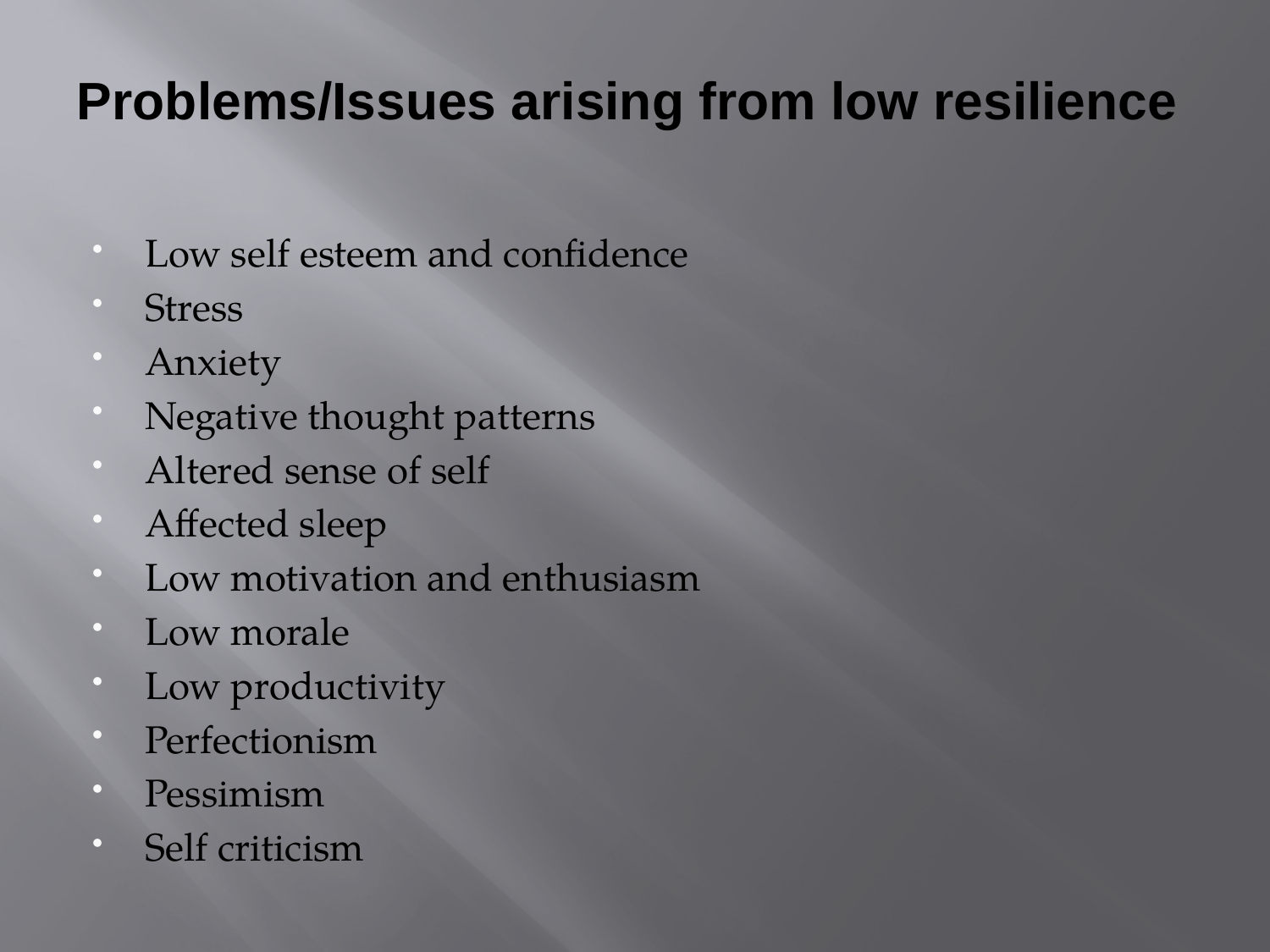

# Problems/Issues arising from low resilience
Low self esteem and confidence
Stress
Anxiety
Negative thought patterns
Altered sense of self
Affected sleep
Low motivation and enthusiasm
Low morale
Low productivity
Perfectionism
Pessimism
Self criticism